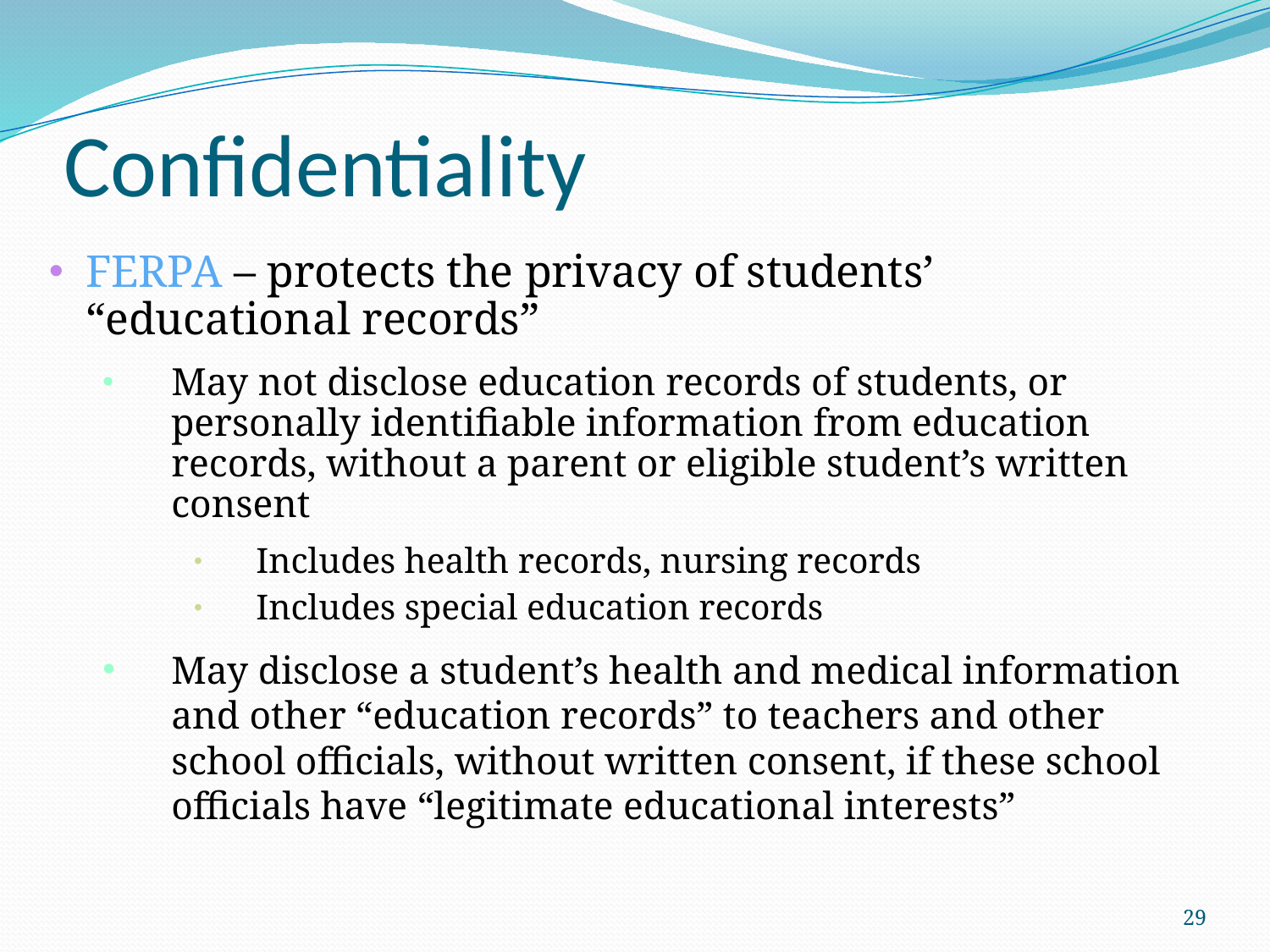

# Confidentiality
FERPA – protects the privacy of students’ “educational records”
May not disclose education records of students, or personally identifiable information from education records, without a parent or eligible student’s written consent
Includes health records, nursing records
Includes special education records
May disclose a student’s health and medical information and other “education records” to teachers and other school officials, without written consent, if these school officials have “legitimate educational interests”

29